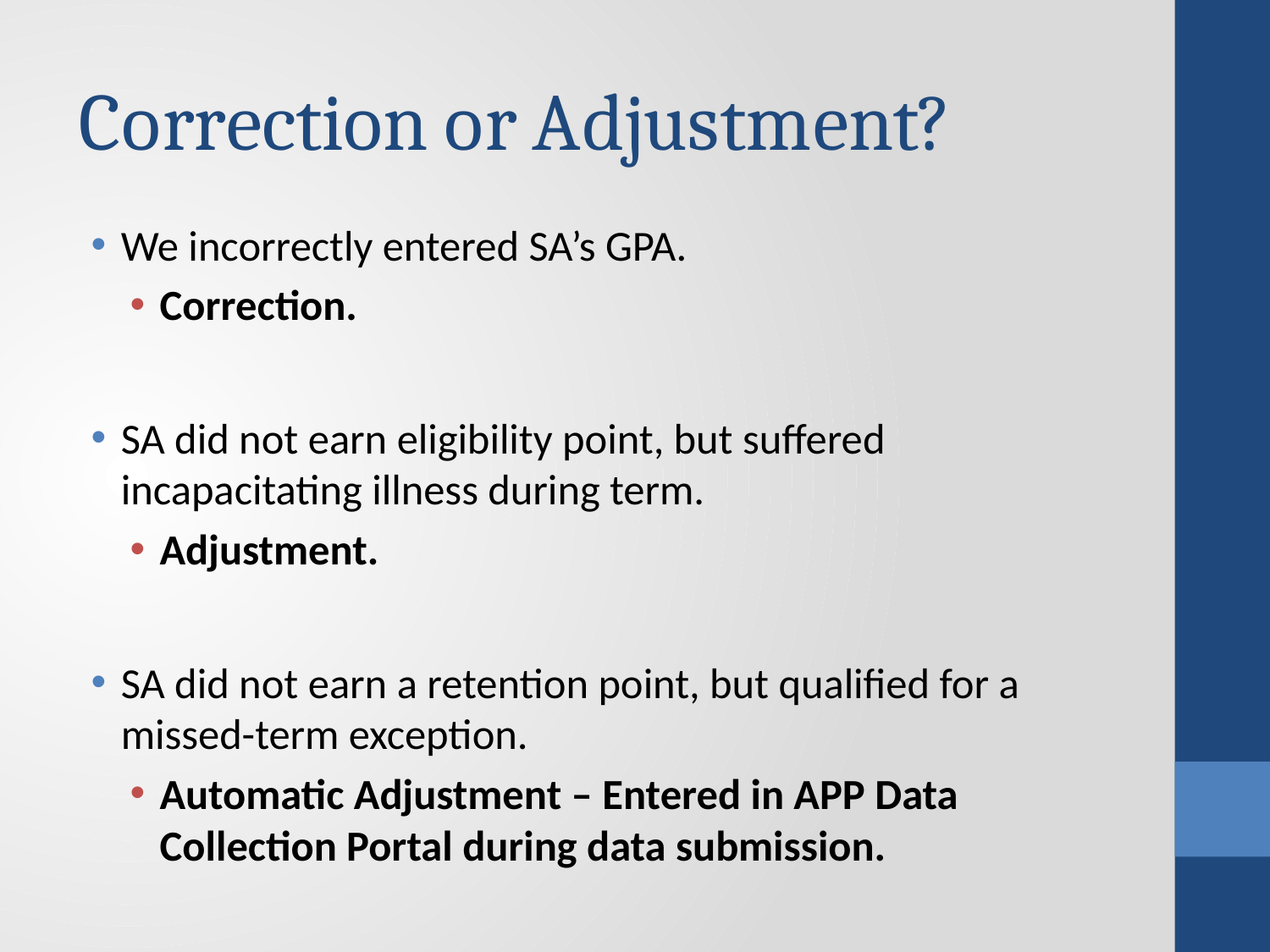

# Correction or Adjustment?
We incorrectly entered SA’s GPA.
Correction.

SA did not earn eligibility point, but suffered incapacitating illness during term.
Adjustment.

SA did not earn a retention point, but qualified for a missed-term exception.
Automatic Adjustment – Entered in APP Data Collection Portal during data submission.